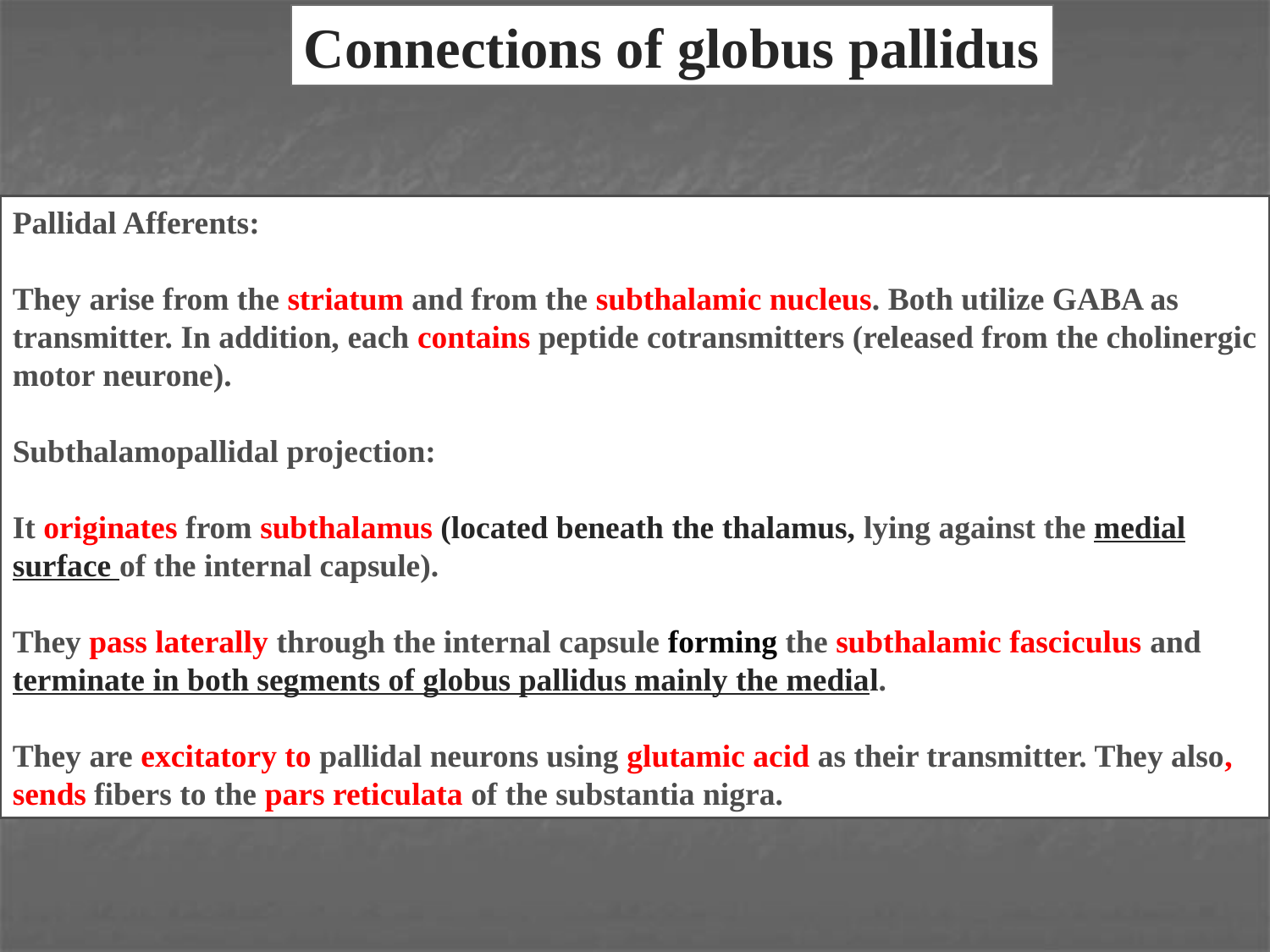

Connections of globus pallidus
Pallidal Afferents:

They arise from the striatum and from the subthalamic nucleus. Both utilize GABA as transmitter. In addition, each contains peptide cotransmitters (released from the cholinergic motor neurone).

Subthalamopallidal projection:

It originates from subthalamus (located beneath the thalamus, lying against the medial surface of the internal capsule).

They pass laterally through the internal capsule forming the subthalamic fasciculus and terminate in both segments of globus pallidus mainly the medial.

They are excitatory to pallidal neurons using glutamic acid as their transmitter. They also, sends fibers to the pars reticulata of the substantia nigra.